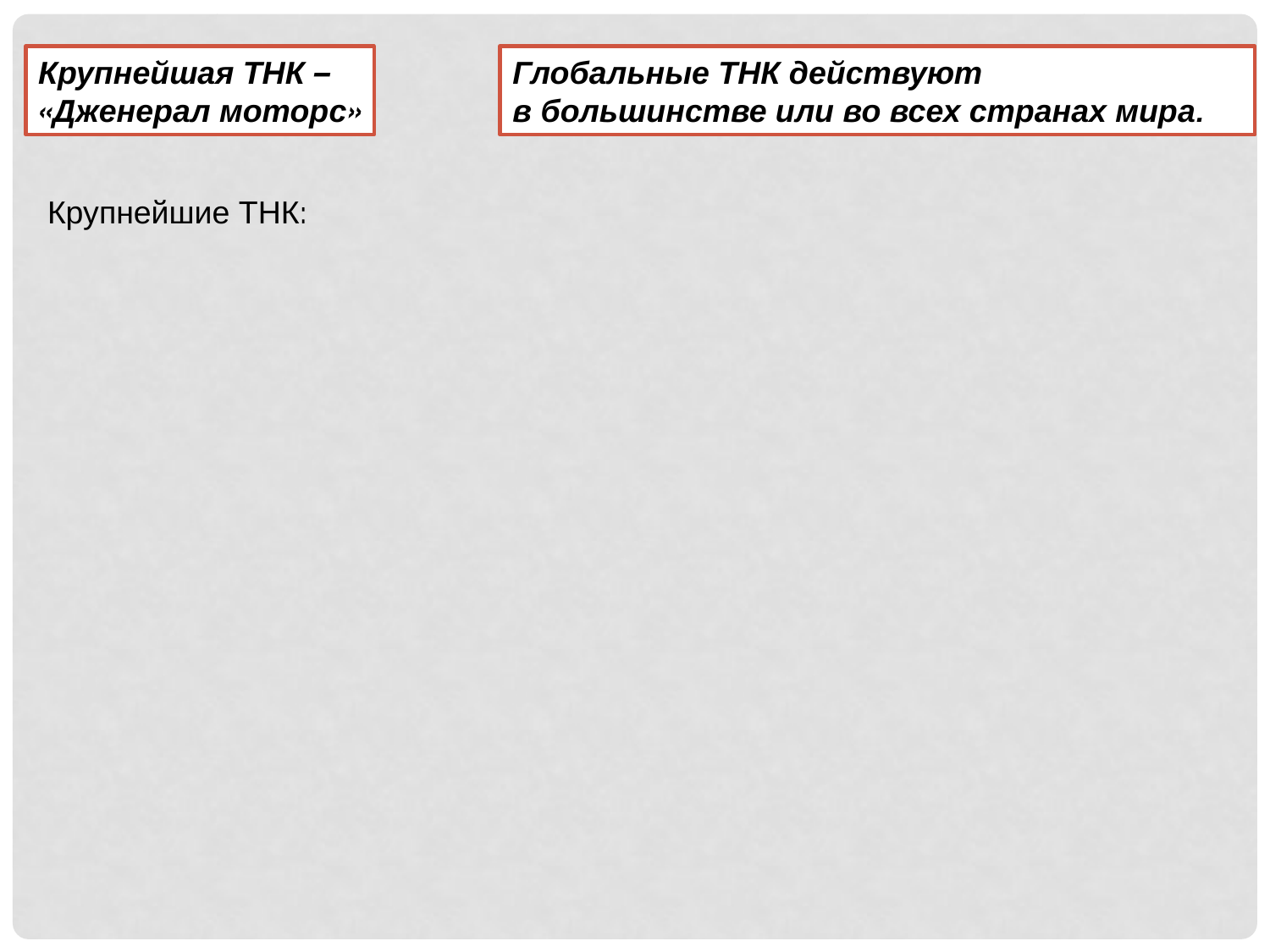

Глобальные ТНК действуют
в большинстве или во всех странах мира.
Крупнейшая ТНК –
«Дженерал моторс»
Крупнейшие ТНК: